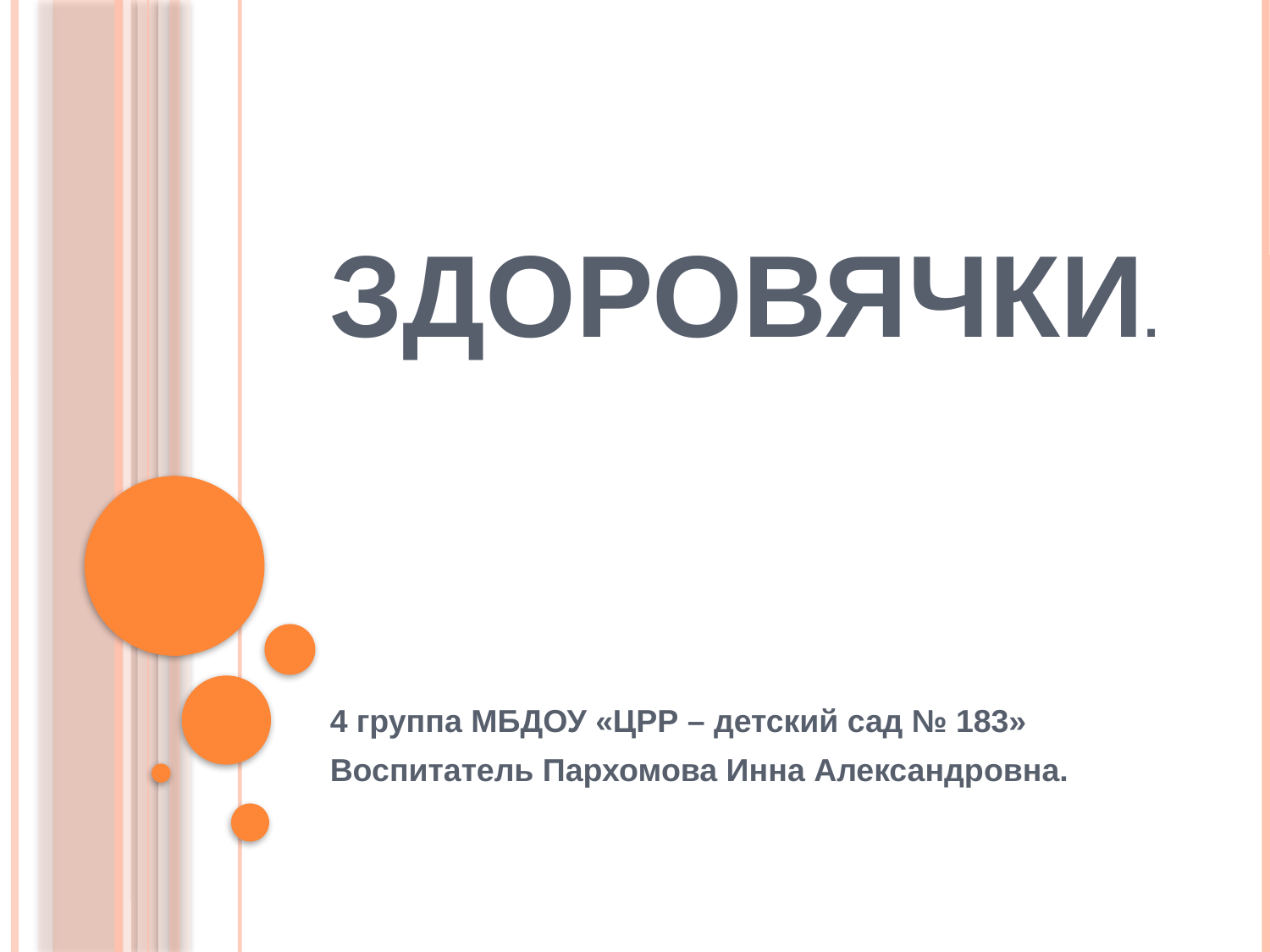

# Здоровячки.
4 группа МБДОУ «ЦРР – детский сад № 183»
Воспитатель Пархомова Инна Александровна.